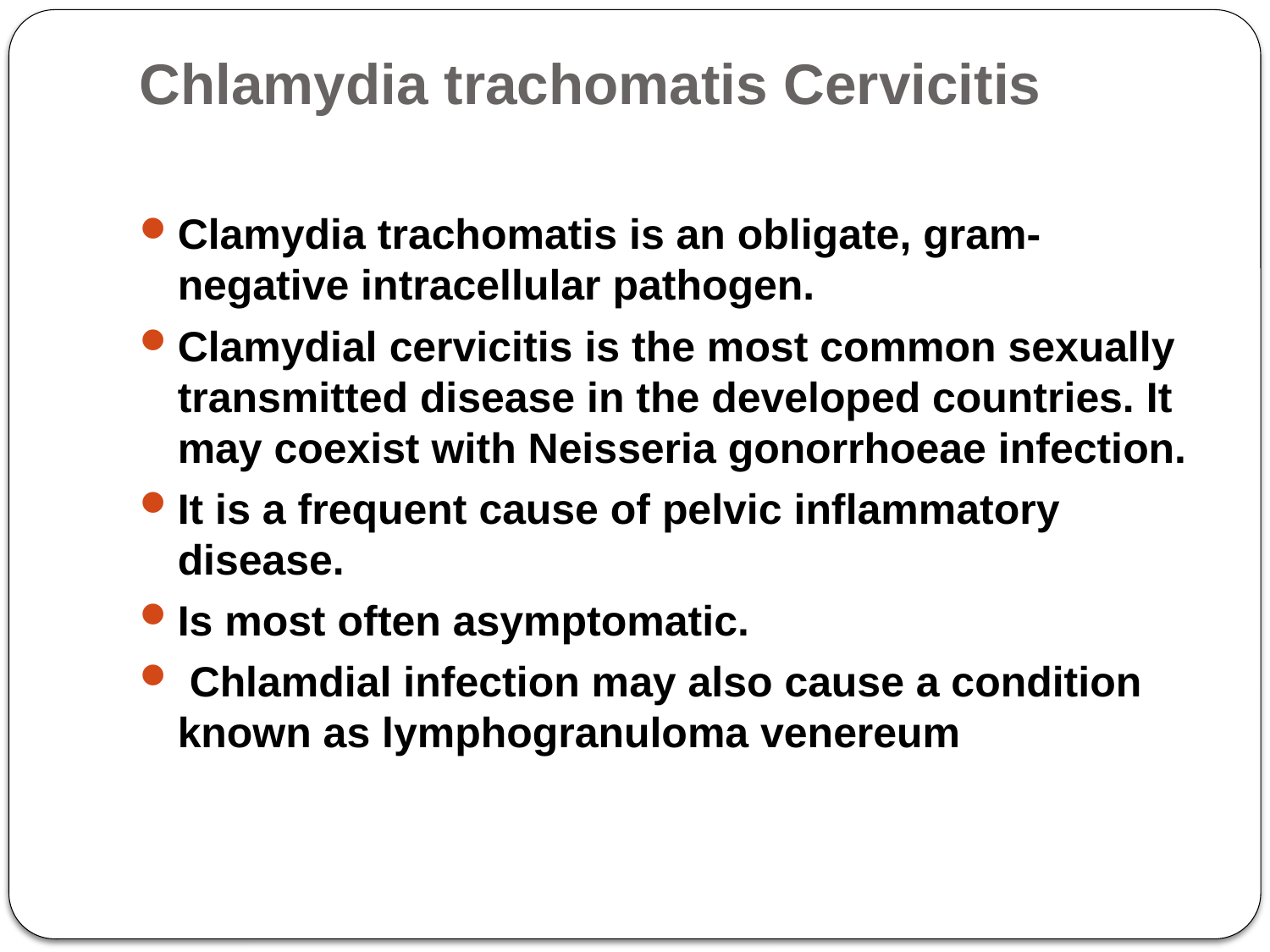

# Chlamydia trachomatis Cervicitis
Clamydia trachomatis is an obligate, gram-negative intracellular pathogen.
Clamydial cervicitis is the most common sexually transmitted disease in the developed countries. It may coexist with Neisseria gonorrhoeae infection.
It is a frequent cause of pelvic inflammatory disease.
Is most often asymptomatic.
 Chlamdial infection may also cause a condition known as lymphogranuloma venereum